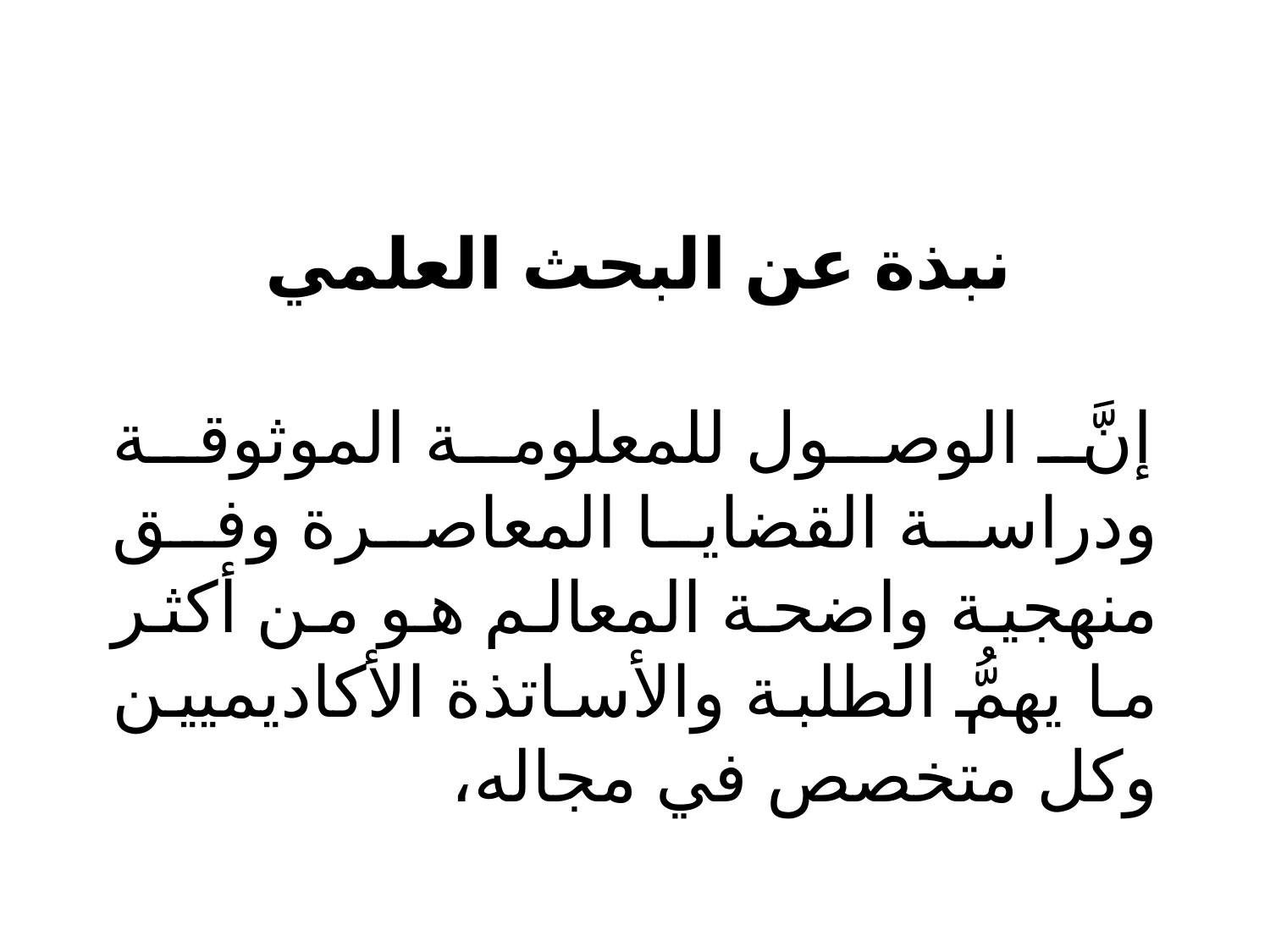

# نبذة عن البحث العلمي
إنَّ الوصول للمعلومة الموثوقة ودراسة القضايا المعاصرة وفق منهجية واضحة المعالم هو من أكثر ما يهمُّ الطلبة والأساتذة الأكاديميين وكل متخصص في مجاله،